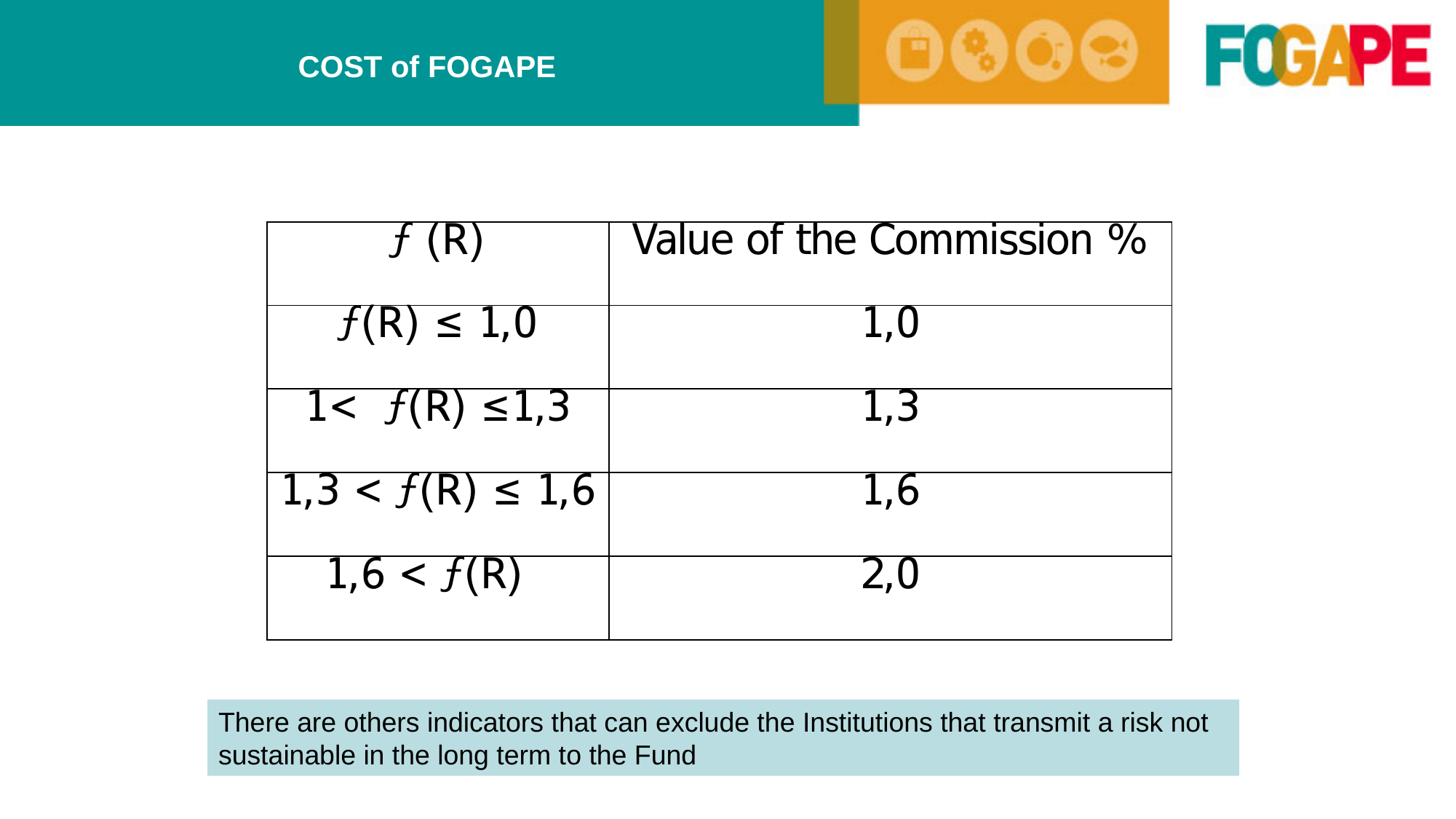

# COST of FOGAPE
| ƒ (R) | Value of the Commission % |
| --- | --- |
| ƒ(R) ≤ 1,0 | 1,0 |
| 1< ƒ(R) ≤1,3 | 1,3 |
| 1,3 < ƒ(R) ≤ 1,6 | 1,6 |
| 1,6 < ƒ(R) | 2,0 |
There are others indicators that can exclude the Institutions that transmit a risk not sustainable in the long term to the Fund